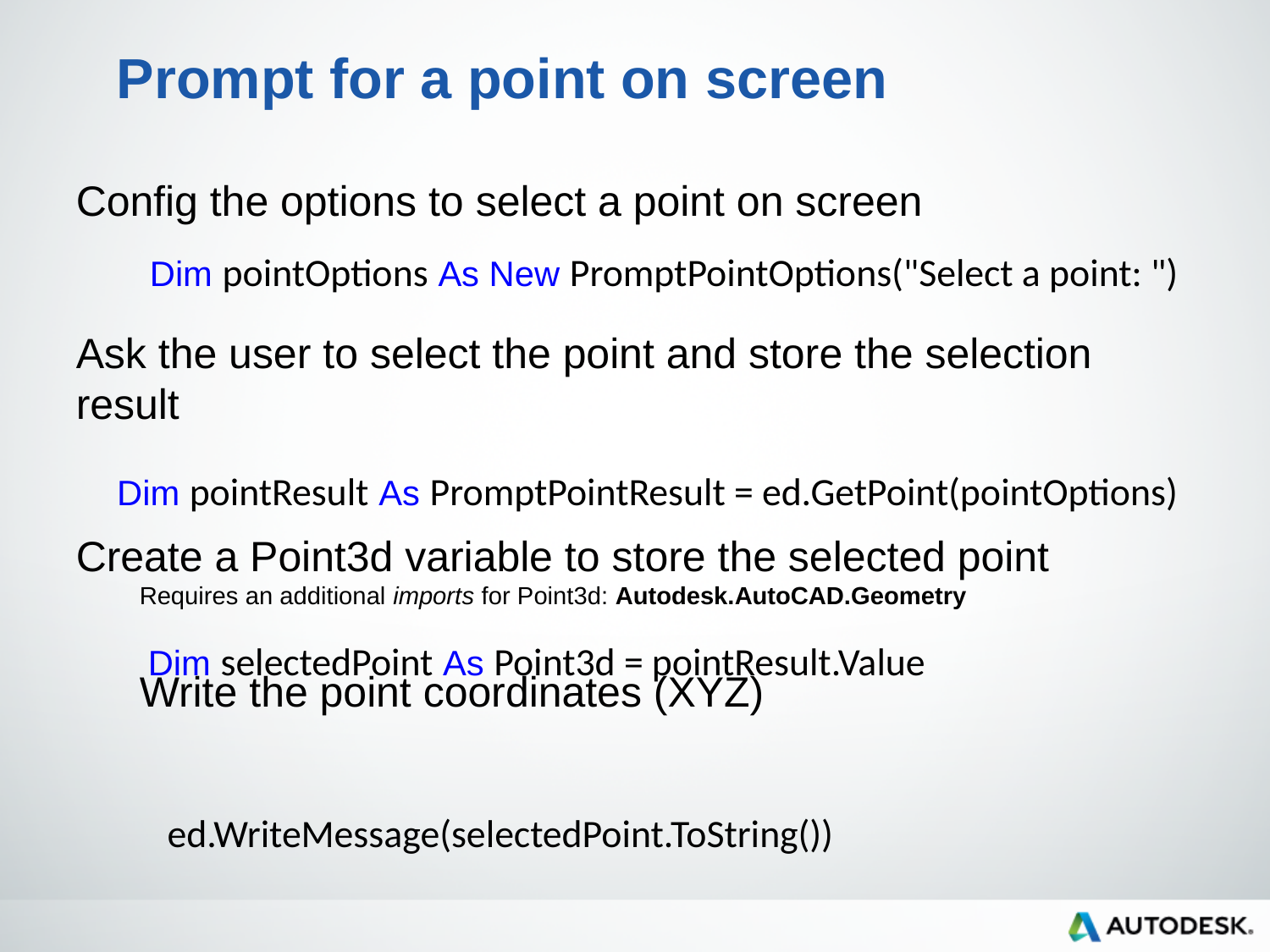

Prompt for a point on screen
Config the options to select a point on screen

Ask the user to select the point and store the selection result

Create a Point3d variable to store the selected point
Requires an additional imports for Point3d: Autodesk.AutoCAD.Geometry

Write the point coordinates (XYZ)
Dim pointOptions As New PromptPointOptions("Select a point: ")
Dim pointResult As PromptPointResult = ed.GetPoint(pointOptions)
Dim selectedPoint As Point3d = pointResult.Value
ed.WriteMessage(selectedPoint.ToString())